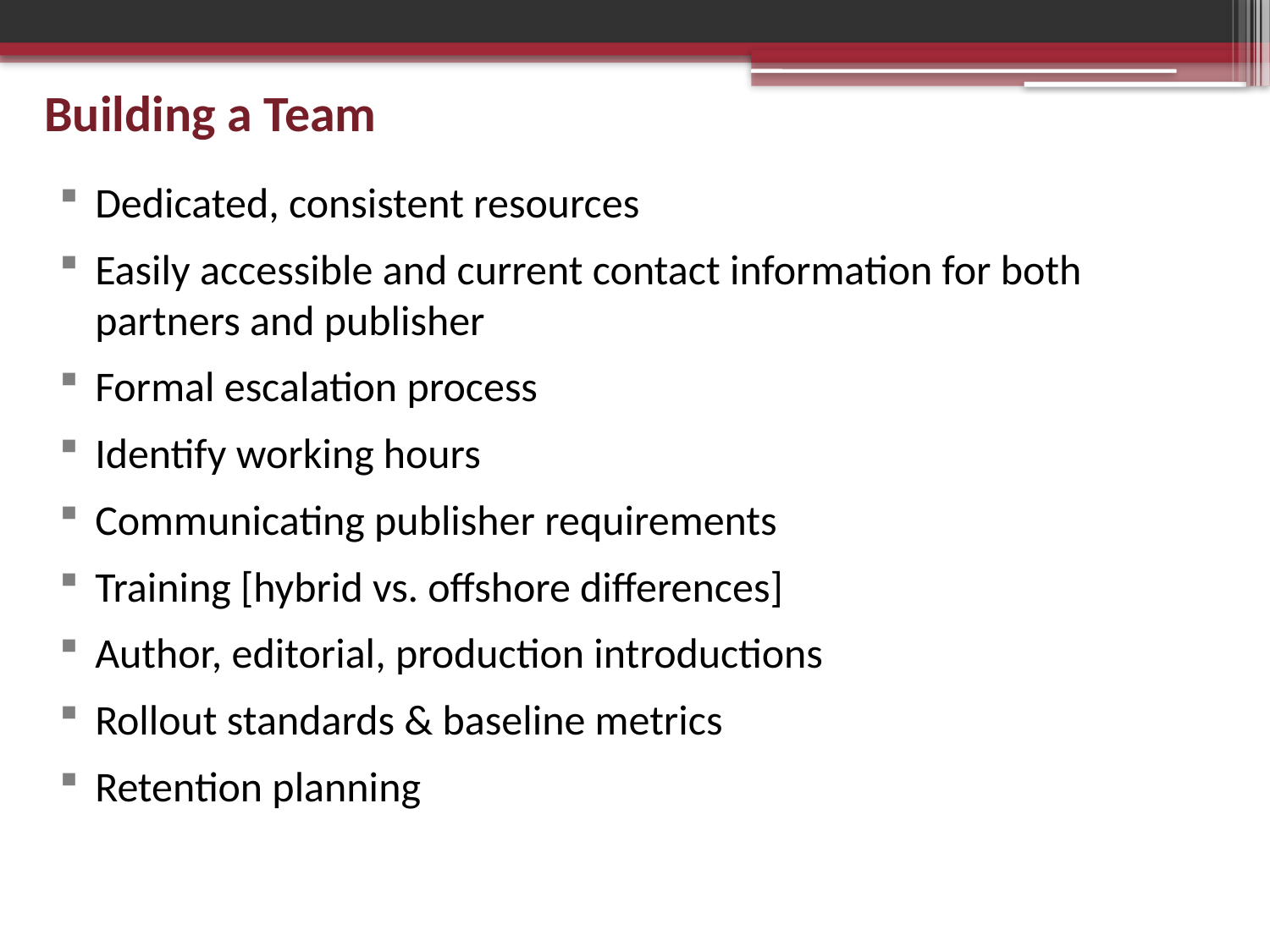

# Building a Team
Dedicated, consistent resources
Easily accessible and current contact information for both partners and publisher
Formal escalation process
Identify working hours
Communicating publisher requirements
Training [hybrid vs. offshore differences]
Author, editorial, production introductions
Rollout standards & baseline metrics
Retention planning